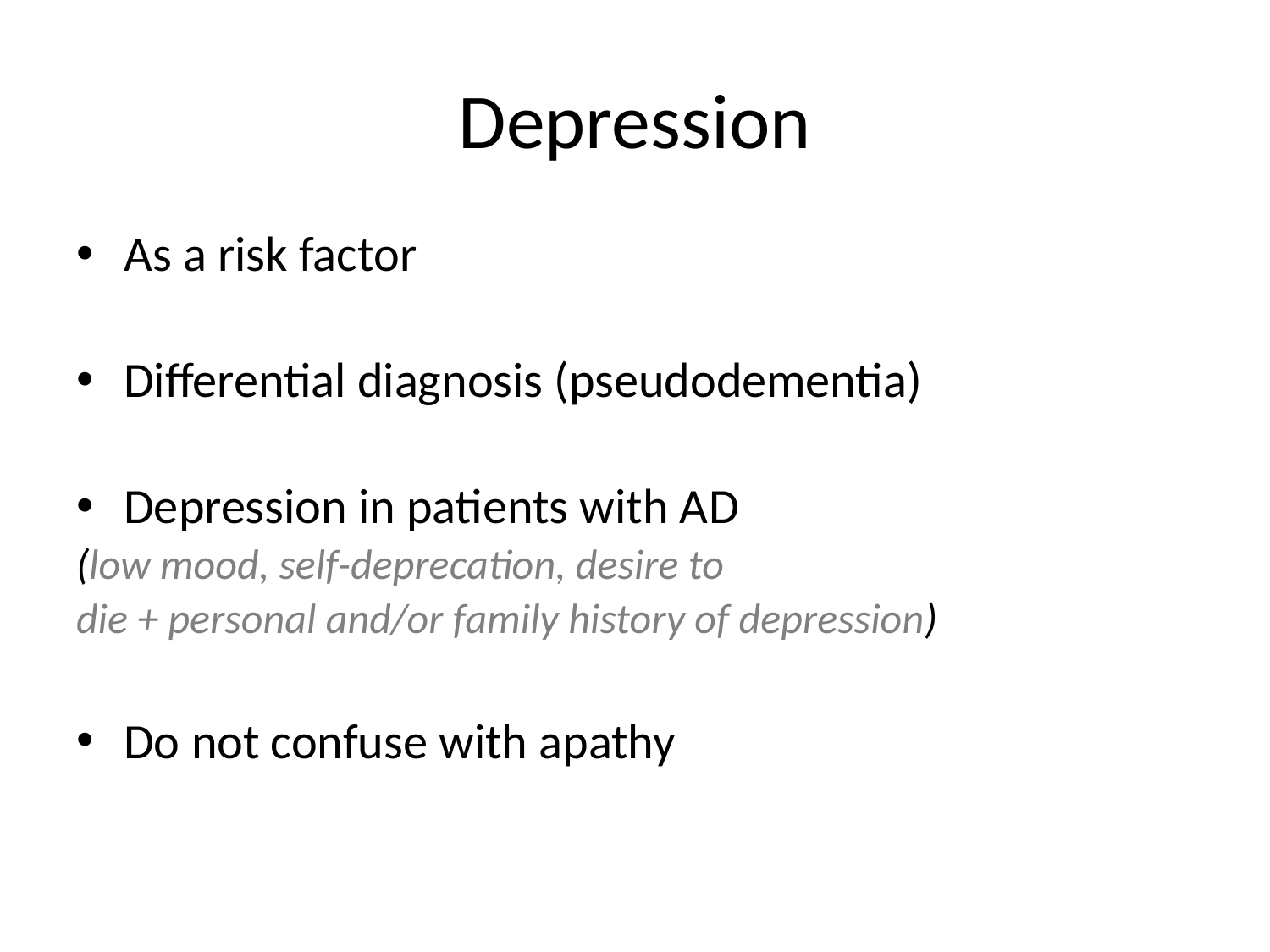

Depression
As a risk factor

Differential diagnosis (pseudodementia)

Depression in patients with AD
(low mood, self-deprecation, desire to
die + personal and/or family history of depression)

Do not confuse with apathy